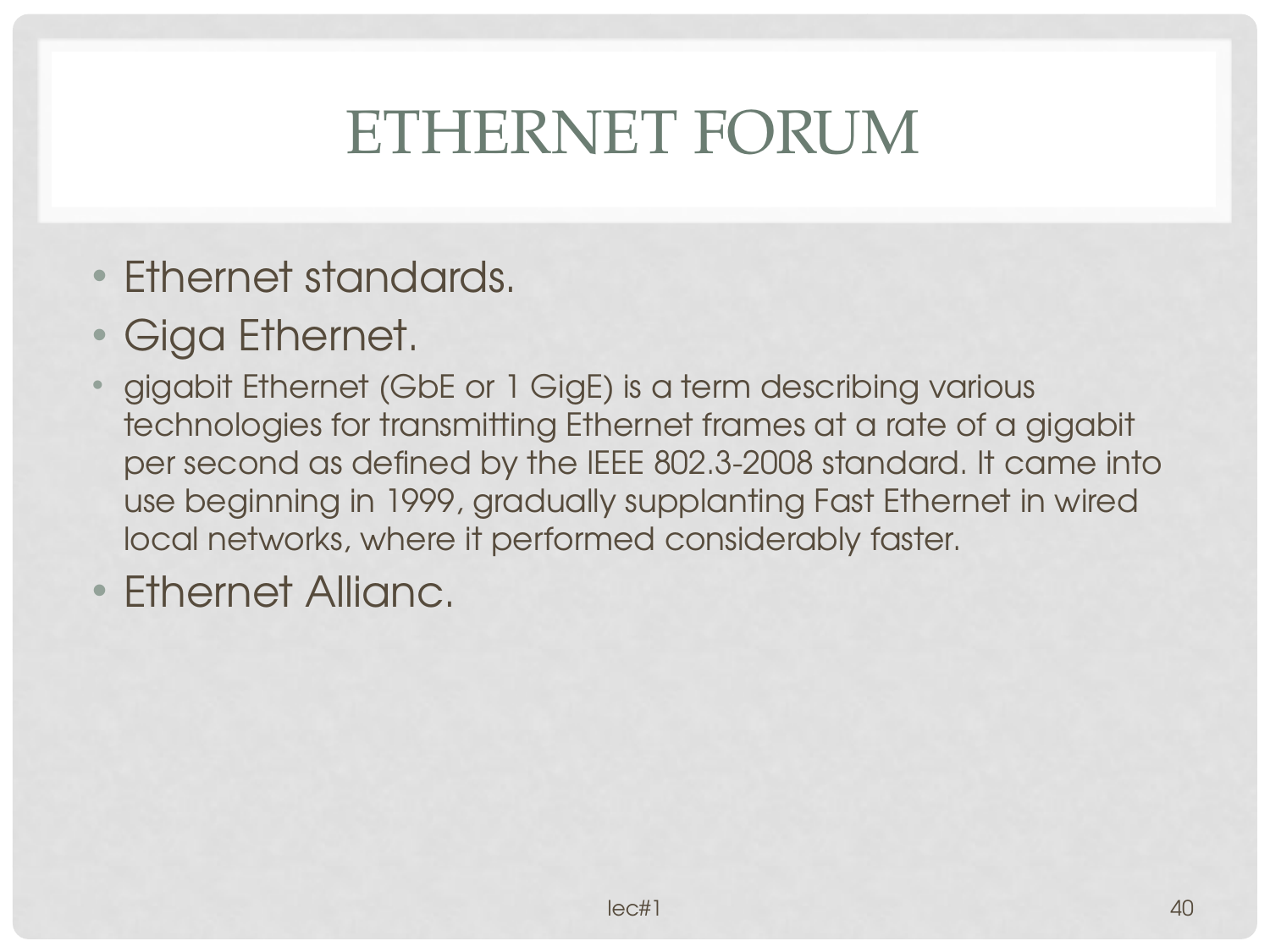

# Ethernet Forum
Ethernet standards.
Giga Ethernet.
gigabit Ethernet (GbE or 1 GigE) is a term describing various technologies for transmitting Ethernet frames at a rate of a gigabit per second as defined by the IEEE 802.3-2008 standard. It came into use beginning in 1999, gradually supplanting Fast Ethernet in wired local networks, where it performed considerably faster.
Ethernet Allianc.

lec#1
40